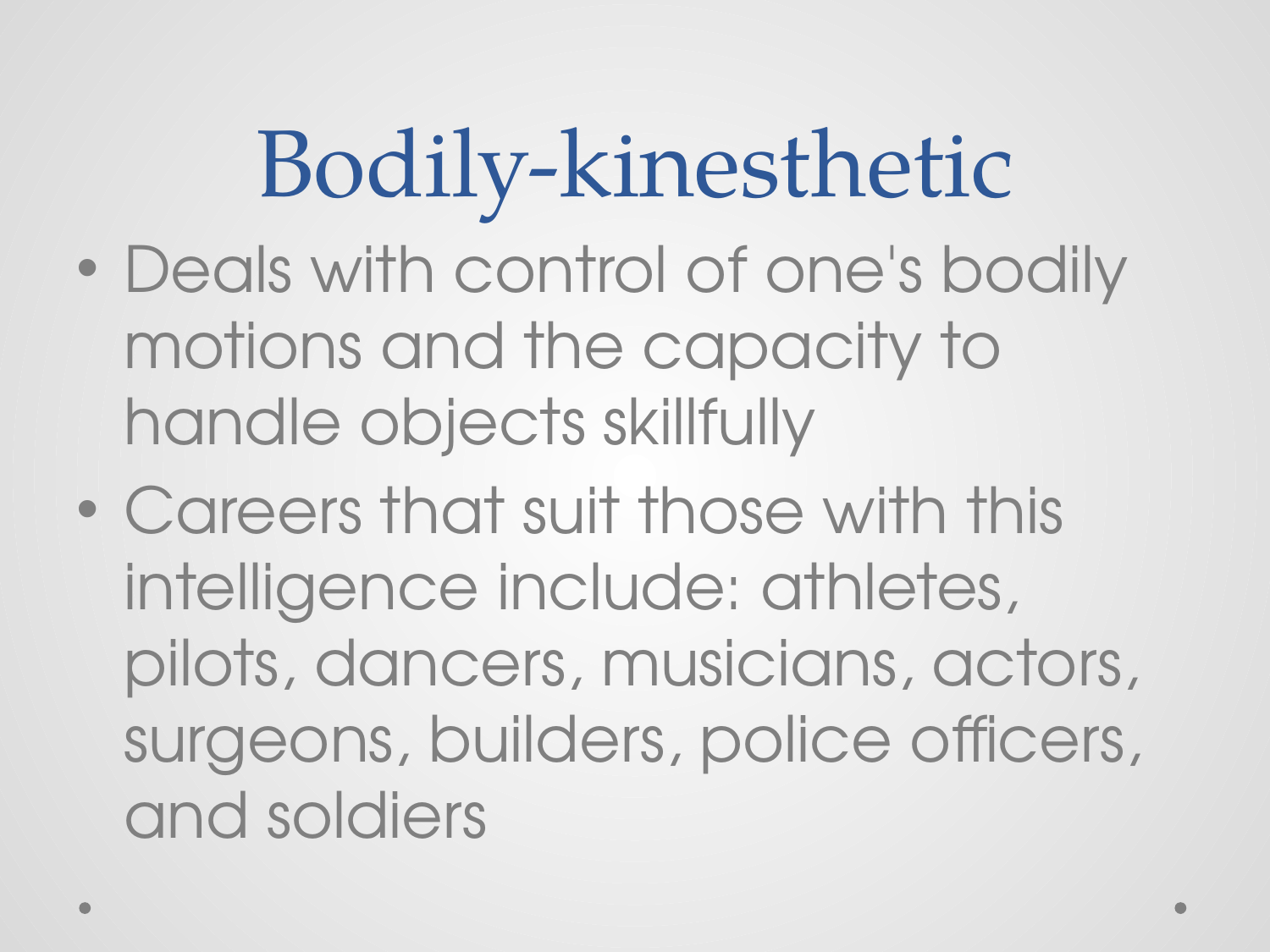

# Bodily-kinesthetic
Deals with control of one's bodily motions and the capacity to handle objects skillfully
Careers that suit those with this intelligence include: athletes, pilots, dancers, musicians, actors, surgeons, builders, police officers, and soldiers